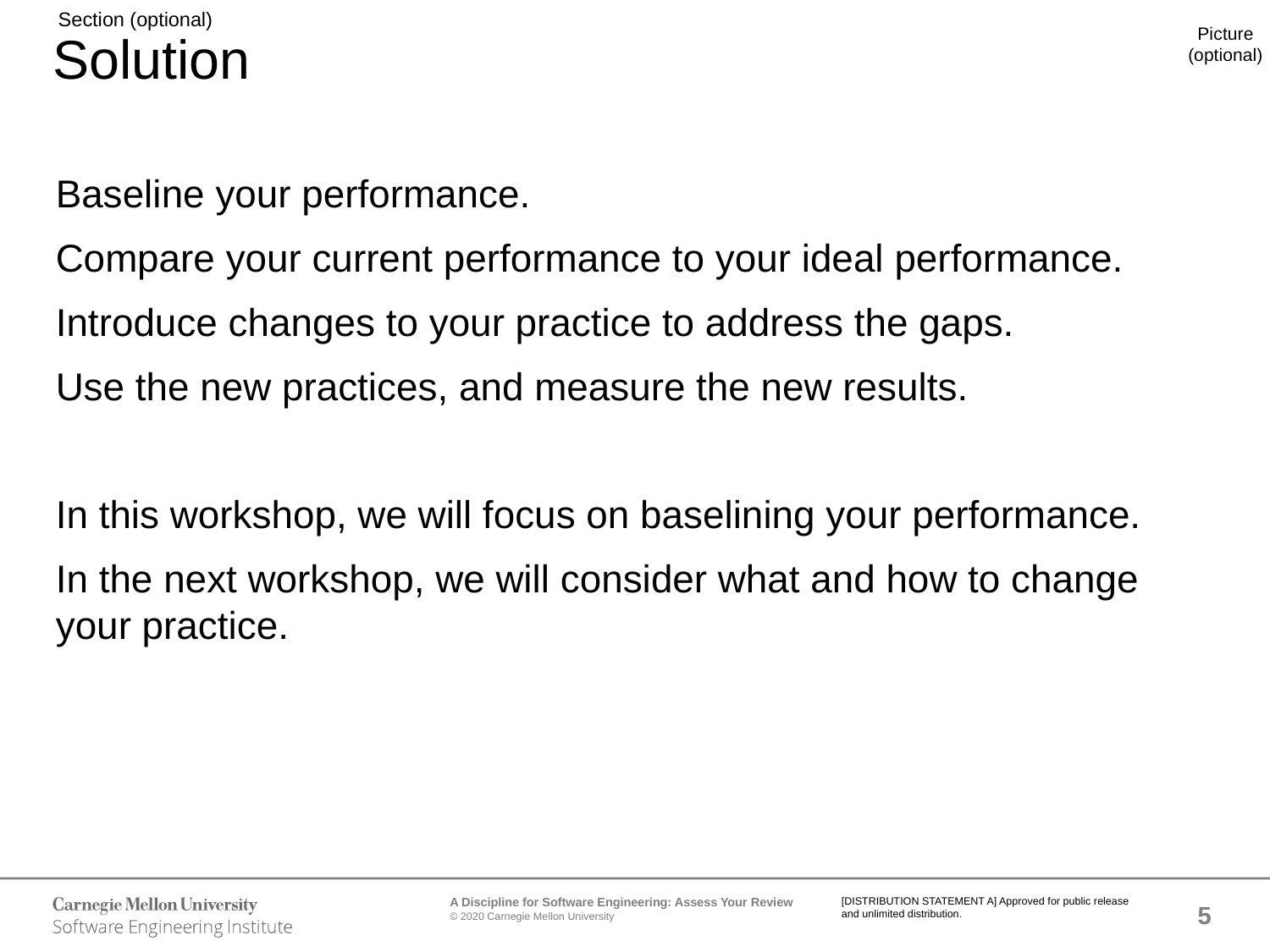

# Solution
Baseline your performance.
Compare your current performance to your ideal performance.
Introduce changes to your practice to address the gaps.
Use the new practices, and measure the new results.

In this workshop, we will focus on baselining your performance.
In the next workshop, we will consider what and how to change your practice.